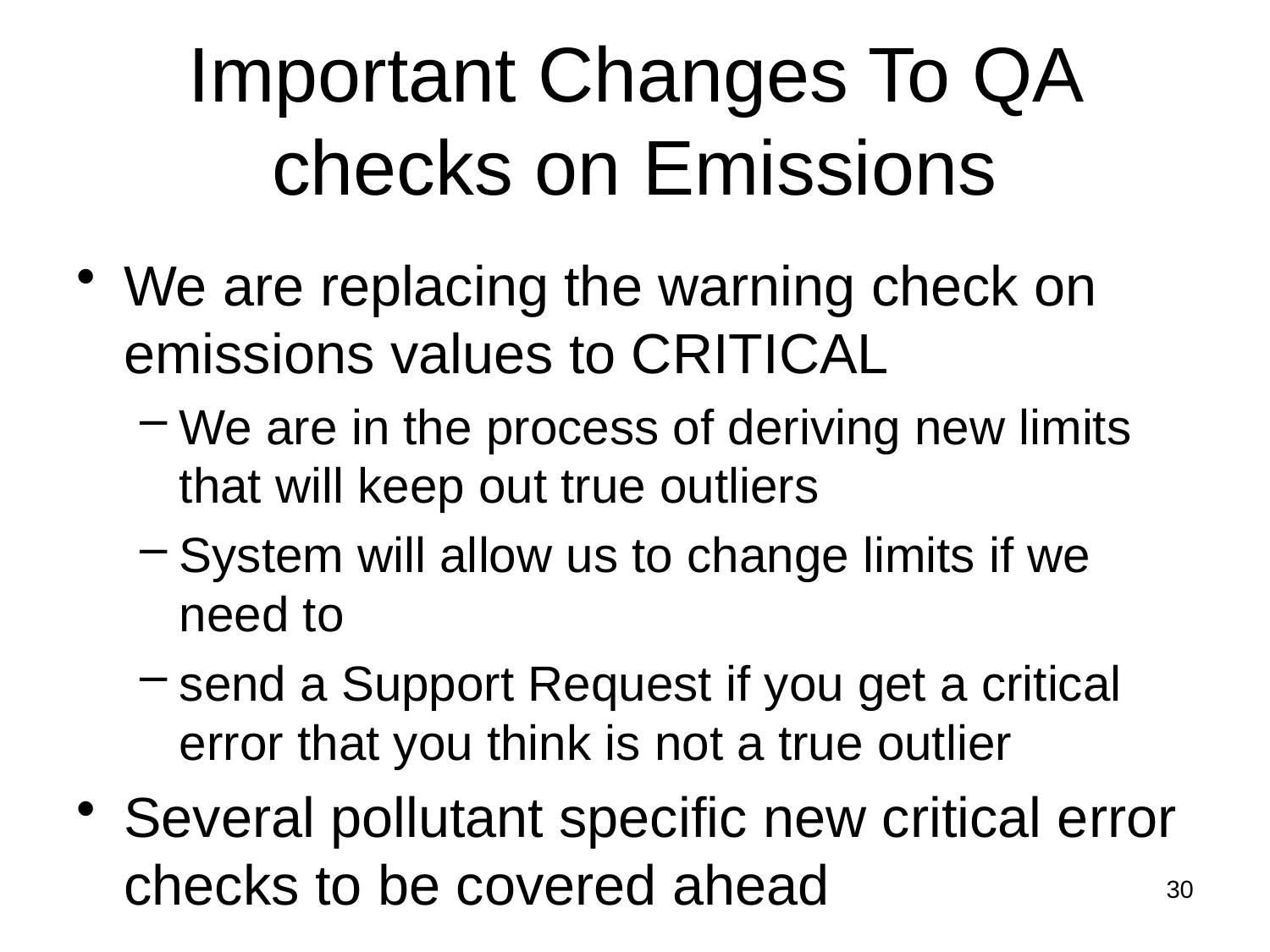

# Important Changes To QA checks on Emissions
We are replacing the warning check on emissions values to CRITICAL
We are in the process of deriving new limits that will keep out true outliers
System will allow us to change limits if we need to
send a Support Request if you get a critical error that you think is not a true outlier
Several pollutant specific new critical error checks to be covered ahead

30